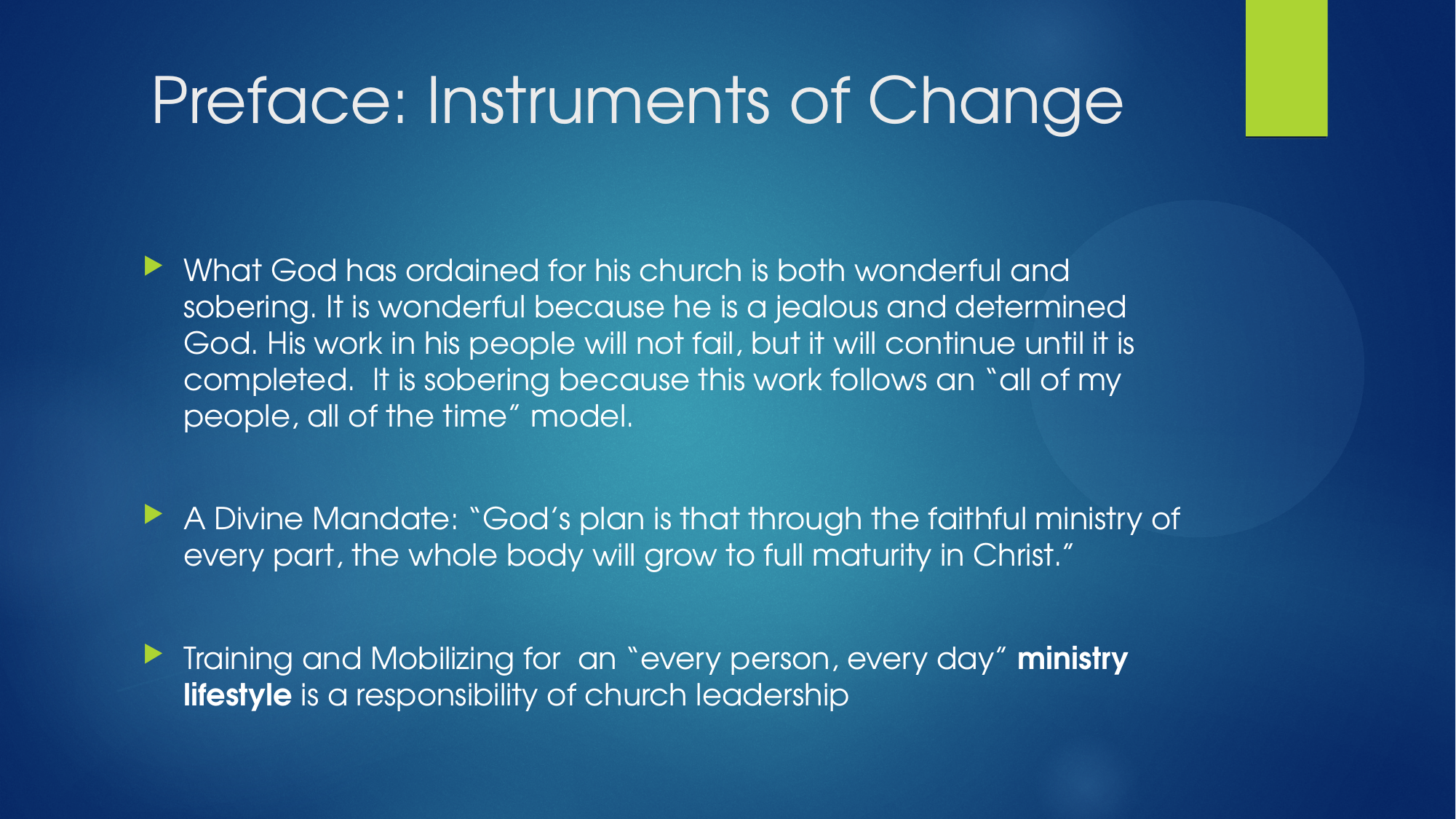

# Preface: Instruments of Change
What God has ordained for his church is both wonderful and sobering. It is wonderful because he is a jealous and determined God. His work in his people will not fail, but it will continue until it is completed.  It is sobering because this work follows an “all of my people, all of the time” model.

A Divine Mandate: “God’s plan is that through the faithful ministry of every part, the whole body will grow to full maturity in Christ.”

Training and Mobilizing for  an “every person, every day” ministry lifestyle is a responsibility of church leadership